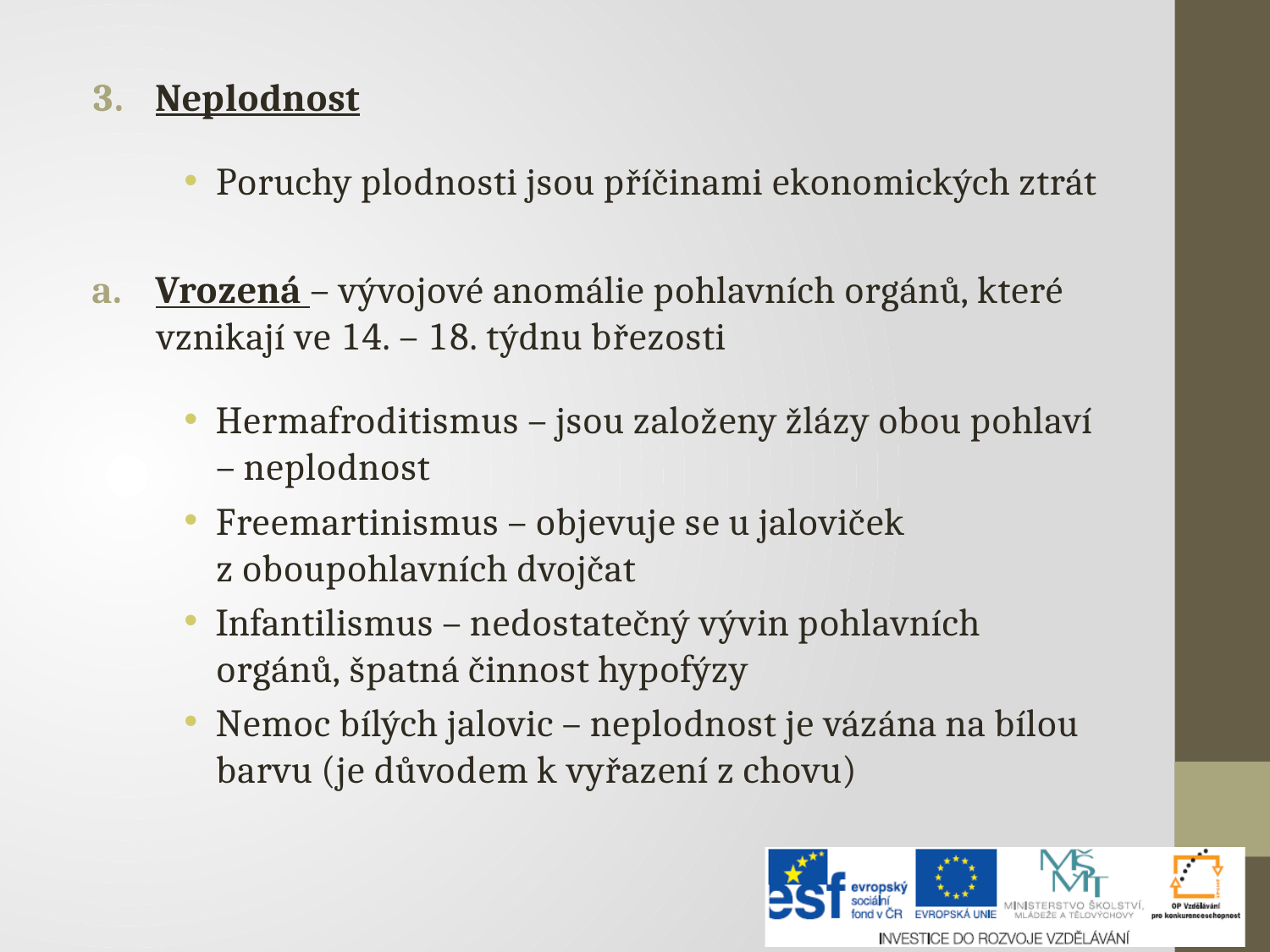

Neplodnost

Poruchy plodnosti jsou příčinami ekonomických ztrát

Vrozená – vývojové anomálie pohlavních orgánů, které vznikají ve 14. – 18. týdnu březosti

Hermafroditismus – jsou založeny žlázy obou pohlaví – neplodnost
Freemartinismus – objevuje se u jaloviček z oboupohlavních dvojčat
Infantilismus – nedostatečný vývin pohlavních orgánů, špatná činnost hypofýzy
Nemoc bílých jalovic – neplodnost je vázána na bílou barvu (je důvodem k vyřazení z chovu)